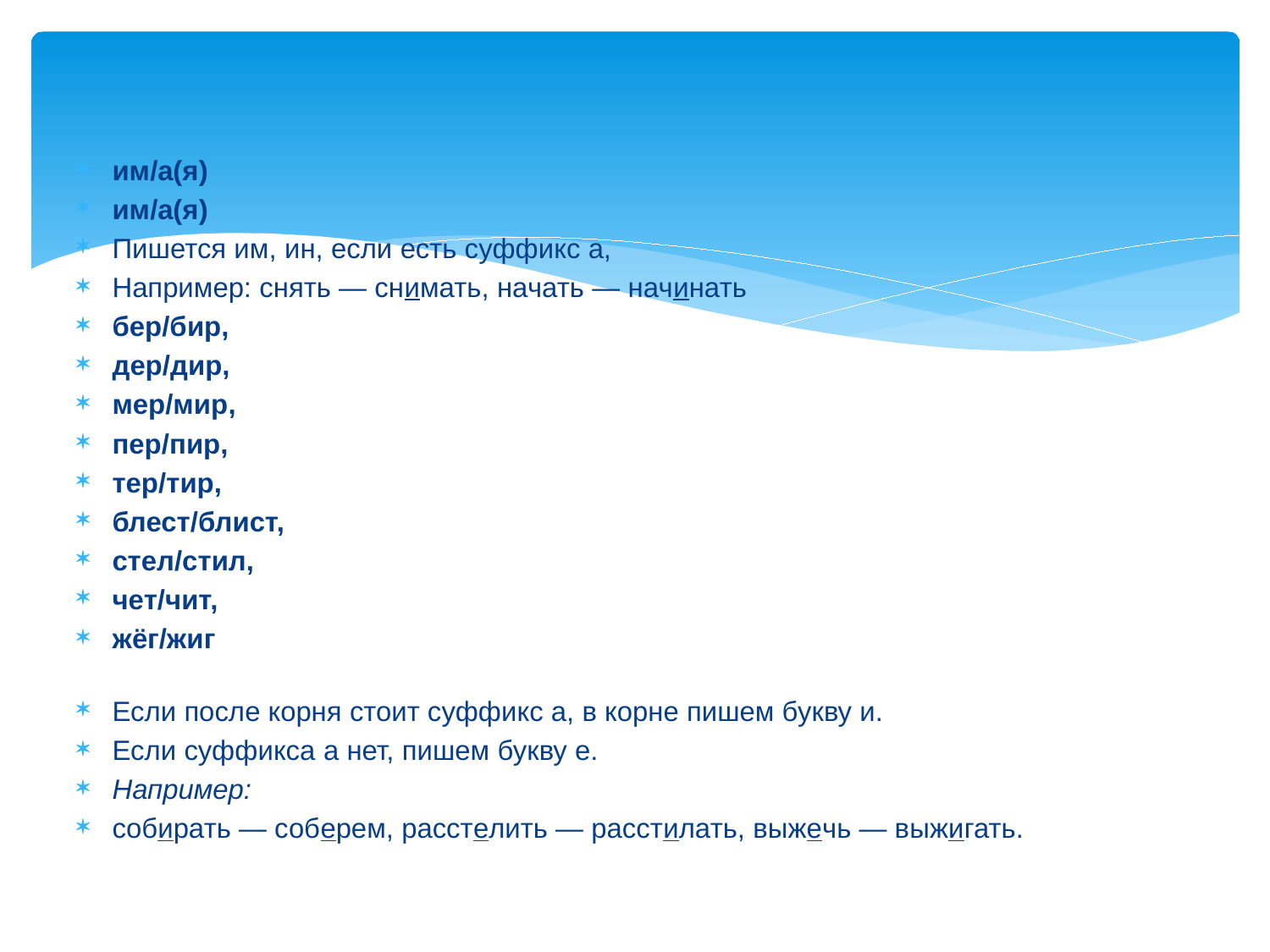

им/а(я)
им/а(я)
Пишется им, ин, если есть суффикс а,
Например: снять — снимать, начать — начинать
бер/бир,
дер/дир,
мер/мир,
пер/пир,
тер/тир,
блест/блист,
стел/стил,
чет/чит,
жёг/жиг
Если после корня стоит суффикс а, в корне пишем букву и.
Если суффикса а нет, пишем букву е.
Например:
собирать — соберем, расстелить — расстилать, выжечь — выжигать.